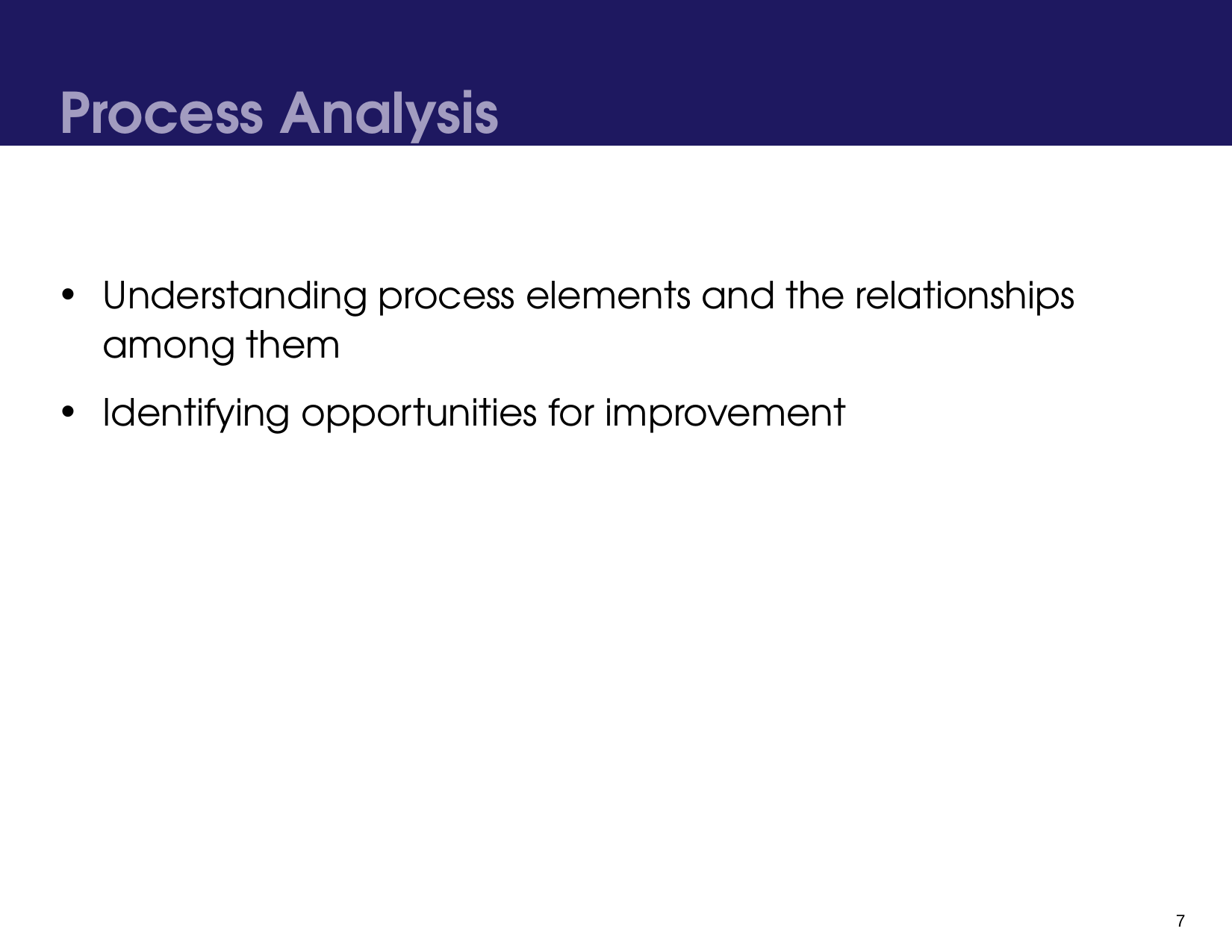

# Process Analysis
Understanding process elements and the relationships among them
Identifying opportunities for improvement

7